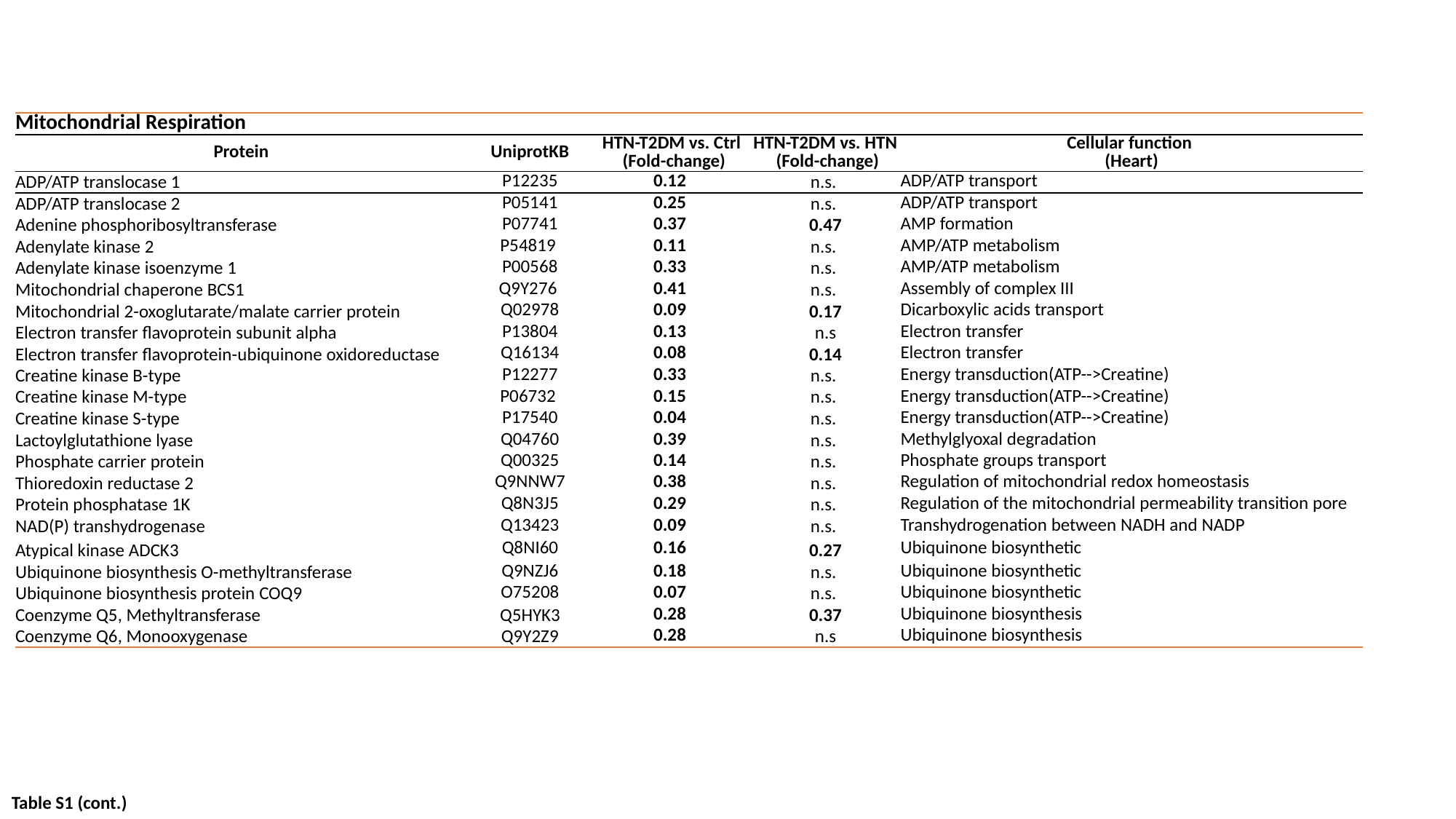

| Mitochondrial Respiration |  |  |  |  |
| --- | --- | --- | --- | --- |
| Protein | UniprotKB | HTN-T2DM vs. Ctrl (Fold-change) | HTN-T2DM vs. HTN (Fold-change) | Cellular function (Heart) |
| ADP/ATP translocase 1 | P12235 | 0.12 | n.s. | ADP/ATP transport |
| ADP/ATP translocase 2 | P05141 | 0.25 | n.s. | ADP/ATP transport |
| Adenine phosphoribosyltransferase | P07741 | 0.37 | 0.47 | AMP formation |
| Adenylate kinase 2 | P54819 | 0.11 | n.s. | AMP/ATP metabolism |
| Adenylate kinase isoenzyme 1 | P00568 | 0.33 | n.s. | AMP/ATP metabolism |
| Mitochondrial chaperone BCS1 | Q9Y276 | 0.41 | n.s. | Assembly of complex III |
| Mitochondrial 2-oxoglutarate/malate carrier protein | Q02978 | 0.09 | 0.17 | Dicarboxylic acids transport |
| Electron transfer flavoprotein subunit alpha | P13804 | 0.13 | n.s | Electron transfer |
| Electron transfer flavoprotein-ubiquinone oxidoreductase | Q16134 | 0.08 | 0.14 | Electron transfer |
| Creatine kinase B-type | P12277 | 0.33 | n.s. | Energy transduction(ATP-->Creatine) |
| Creatine kinase M-type | P06732 | 0.15 | n.s. | Energy transduction(ATP-->Creatine) |
| Creatine kinase S-type | P17540 | 0.04 | n.s. | Energy transduction(ATP-->Creatine) |
| Lactoylglutathione lyase | Q04760 | 0.39 | n.s. | Methylglyoxal degradation |
| Phosphate carrier protein | Q00325 | 0.14 | n.s. | Phosphate groups transport |
| Thioredoxin reductase 2 | Q9NNW7 | 0.38 | n.s. | Regulation of mitochondrial redox homeostasis |
| Protein phosphatase 1K | Q8N3J5 | 0.29 | n.s. | Regulation of the mitochondrial permeability transition pore |
| NAD(P) transhydrogenase | Q13423 | 0.09 | n.s. | Transhydrogenation between NADH and NADP |
| Atypical kinase ADCK3 | Q8NI60 | 0.16 | 0.27 | Ubiquinone biosynthetic |
| Ubiquinone biosynthesis O-methyltransferase | Q9NZJ6 | 0.18 | n.s. | Ubiquinone biosynthetic |
| Ubiquinone biosynthesis protein COQ9 | O75208 | 0.07 | n.s. | Ubiquinone biosynthetic |
| Coenzyme Q5, Methyltransferase | Q5HYK3 | 0.28 | 0.37 | Ubiquinone biosynthesis |
| Coenzyme Q6, Monooxygenase | Q9Y2Z9 | 0.28 | n.s | Ubiquinone biosynthesis |
Table S1 (cont.)